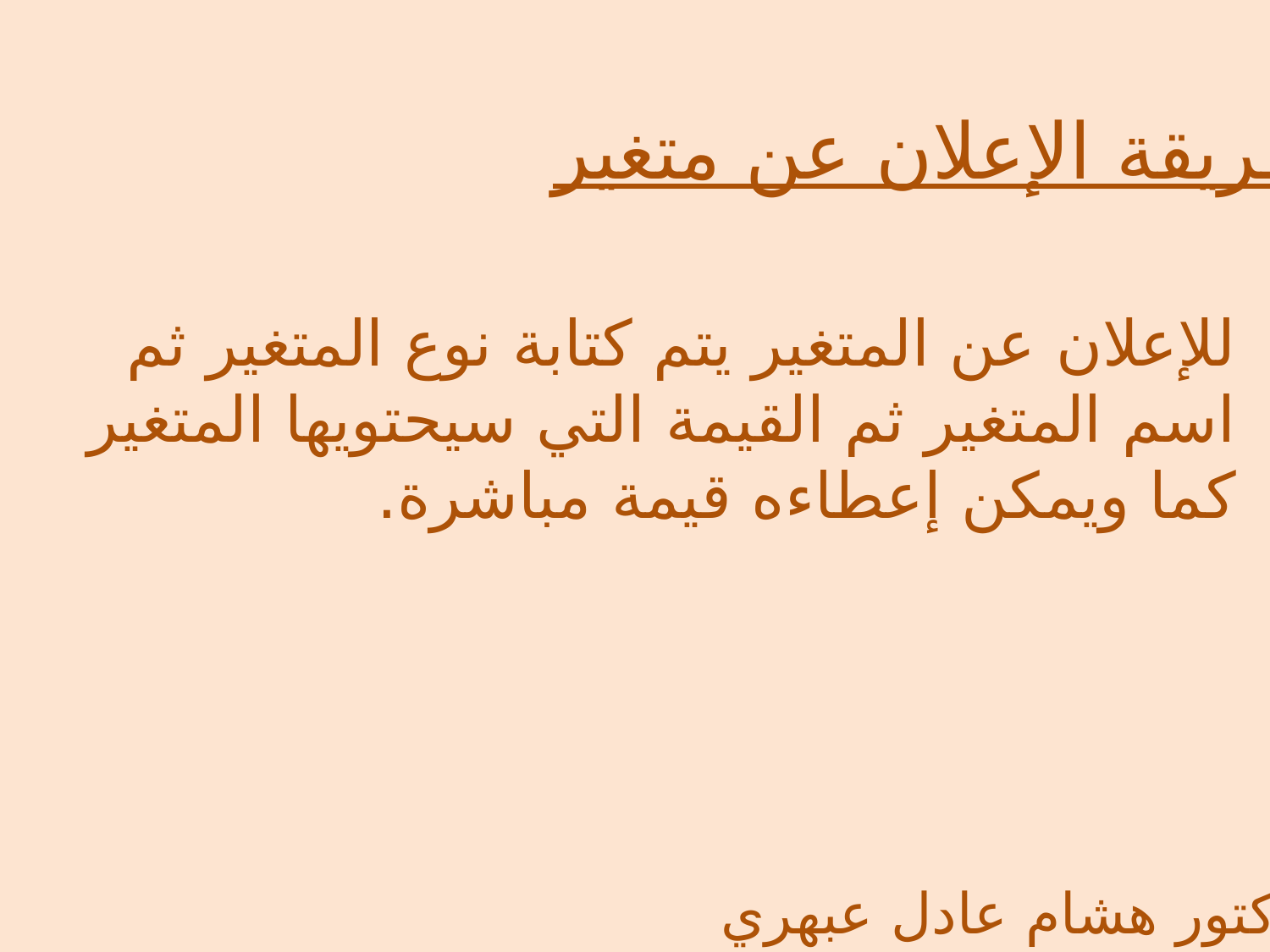

طريقة الإعلان عن متغير
للإعلان عن المتغير يتم كتابة نوع المتغير ثم اسم المتغير ثم القيمة التي سيحتويها المتغير كما ويمكن إعطاءه قيمة مباشرة.
الدكتور هشام عادل عبهري